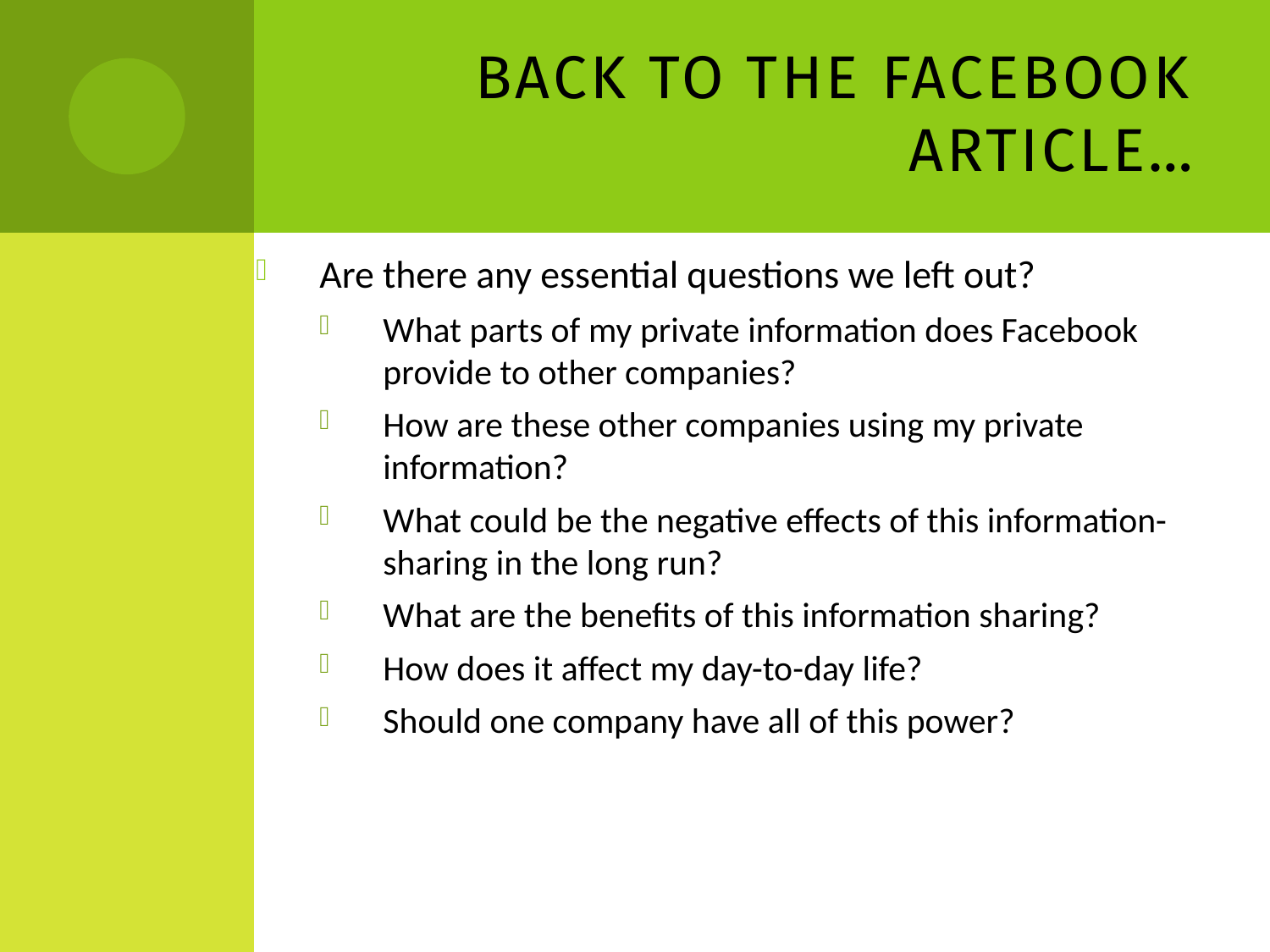

# Back to the Facebook Article…
Are there any essential questions we left out?
What parts of my private information does Facebook provide to other companies?
How are these other companies using my private information?
What could be the negative effects of this information-sharing in the long run?
What are the benefits of this information sharing?
How does it affect my day-to-day life?
Should one company have all of this power?